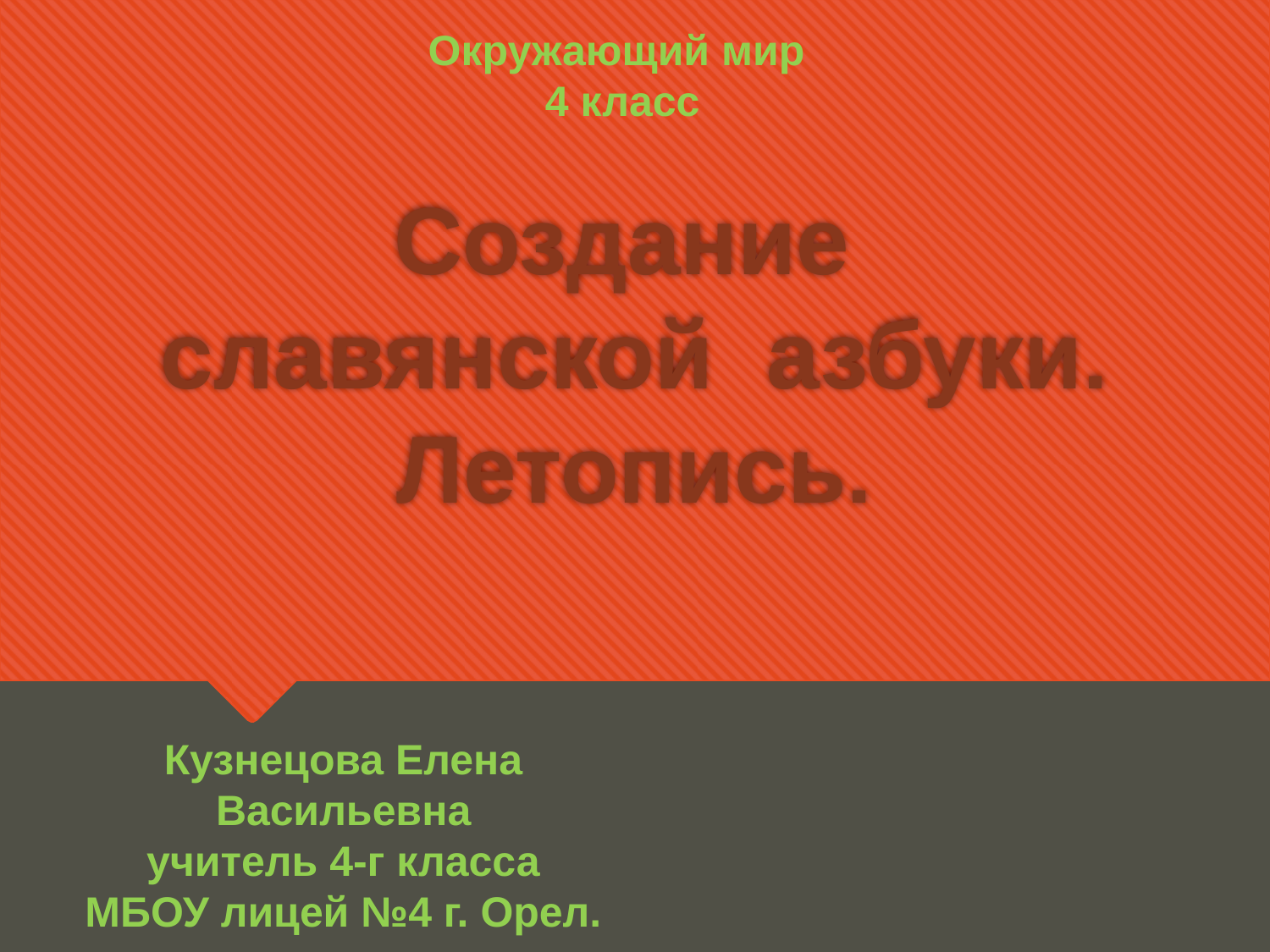

Окружающий мир
4 класс
# Создание  славянской  азбуки. Летопись.
Кузнецова Елена Васильевна
учитель 4-г класса
МБОУ лицей №4 г. Орел.